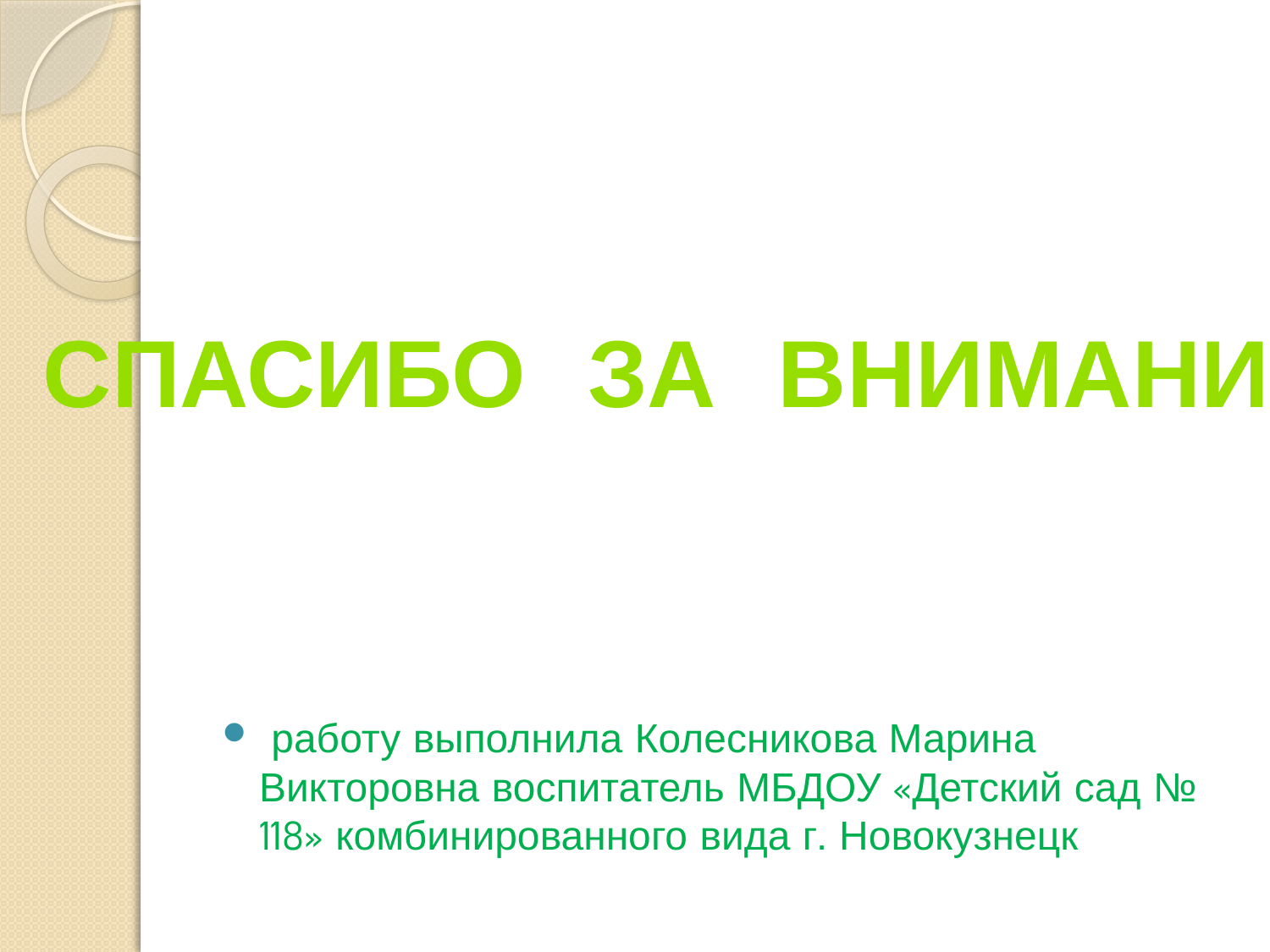

СПАСИБО  ЗА  ВНИМАНИЕ
 работу выполнила Колесникова Марина Викторовна воспитатель МБДОУ «Детский сад № 118» комбинированного вида г. Новокузнецк